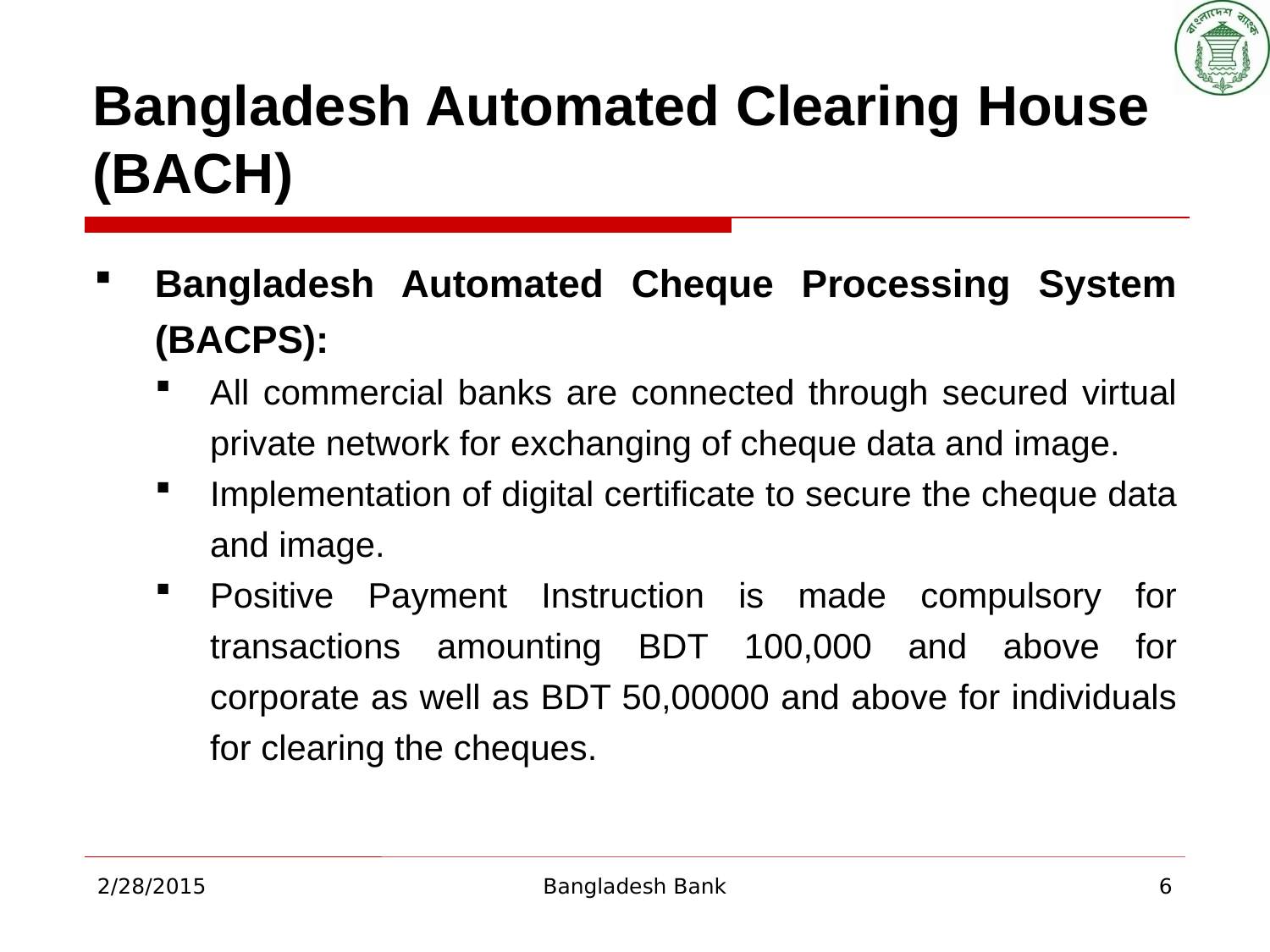

# Bangladesh Automated Clearing House (BACH)
Bangladesh Automated Cheque Processing System (BACPS):
All commercial banks are connected through secured virtual private network for exchanging of cheque data and image.
Implementation of digital certificate to secure the cheque data and image.
Positive Payment Instruction is made compulsory for transactions amounting BDT 100,000 and above for corporate as well as BDT 50,00000 and above for individuals for clearing the cheques.

2/28/2015
Bangladesh Bank
6